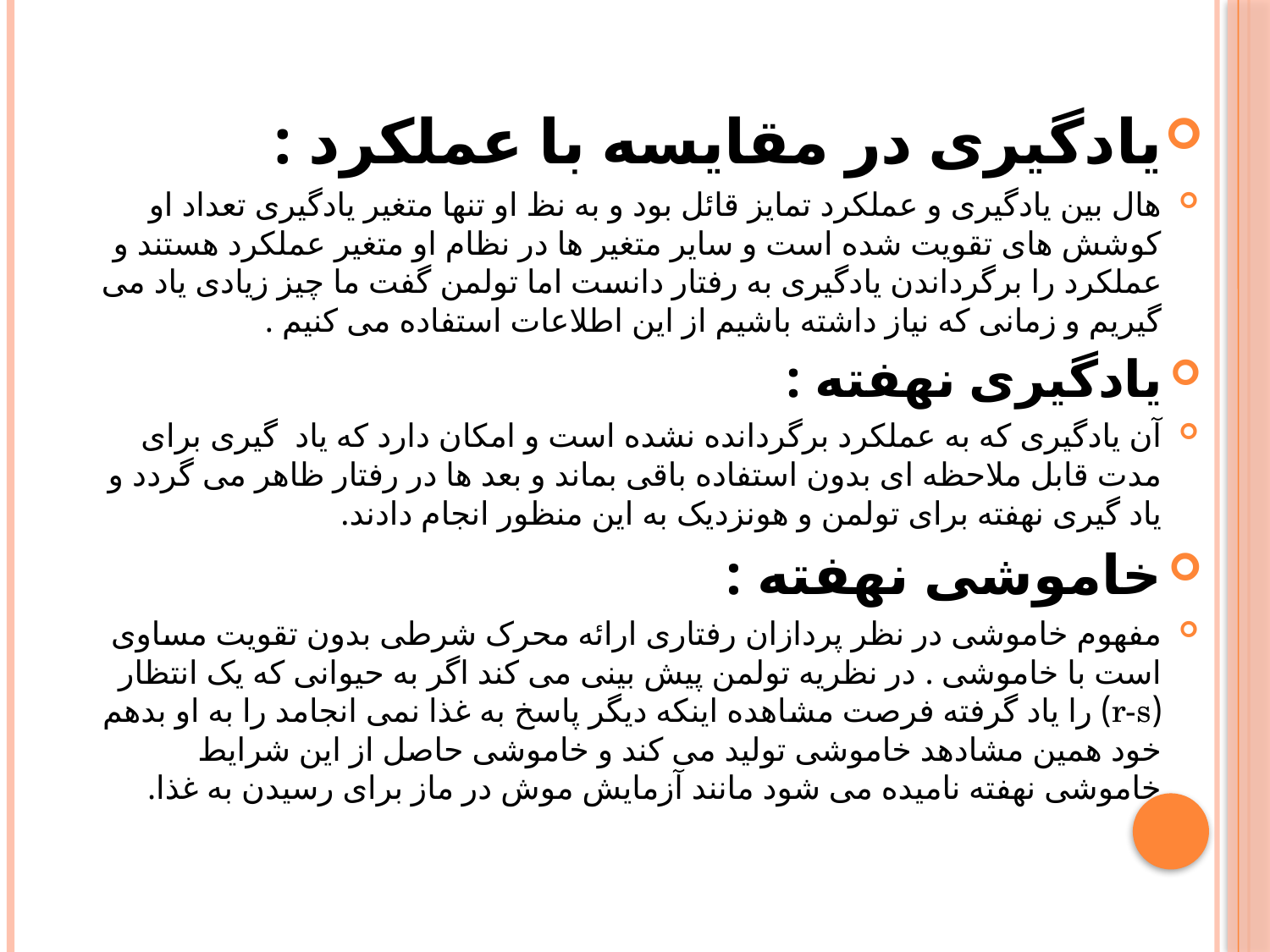

یادگیری در مقایسه با عملکرد :
هال بین یادگیری و عملکرد تمایز قائل بود و به نظ او تنها متغیر یادگیری تعداد او کوشش های تقویت شده است و سایر متغیر ها در نظام او متغیر عملکرد هستند و عملکرد را برگرداندن یادگیری به رفتار دانست اما تولمن گفت ما چیز زیادی یاد می گیریم و زمانی که نیاز داشته باشیم از این اطلاعات استفاده می کنیم .
یادگیری نهفته :
آن یادگیری که به عملکرد برگردانده نشده است و امکان دارد که یاد  گیری برای مدت قابل ملاحظه ای بدون استفاده باقی بماند و بعد ها در رفتار ظاهر می گردد و یاد گیری نهفته برای تولمن و هونزدیک به این منظور انجام دادند.
خاموشی نهفته :
مفهوم خاموشی در نظر پردازان رفتاری ارائه محرک شرطی بدون تقویت مساوی است با خاموشی . در نظریه تولمن پیش بینی می کند اگر به حیوانی که یک انتظار (r-s) را یاد گرفته فرصت مشاهده اینکه دیگر پاسخ به غذا نمی انجامد را به او بدهم خود همین مشادهد خاموشی تولید می کند و خاموشی حاصل از این شرایط خاموشی نهفته نامیده می شود مانند آزمایش موش در ماز برای رسیدن به غذا.